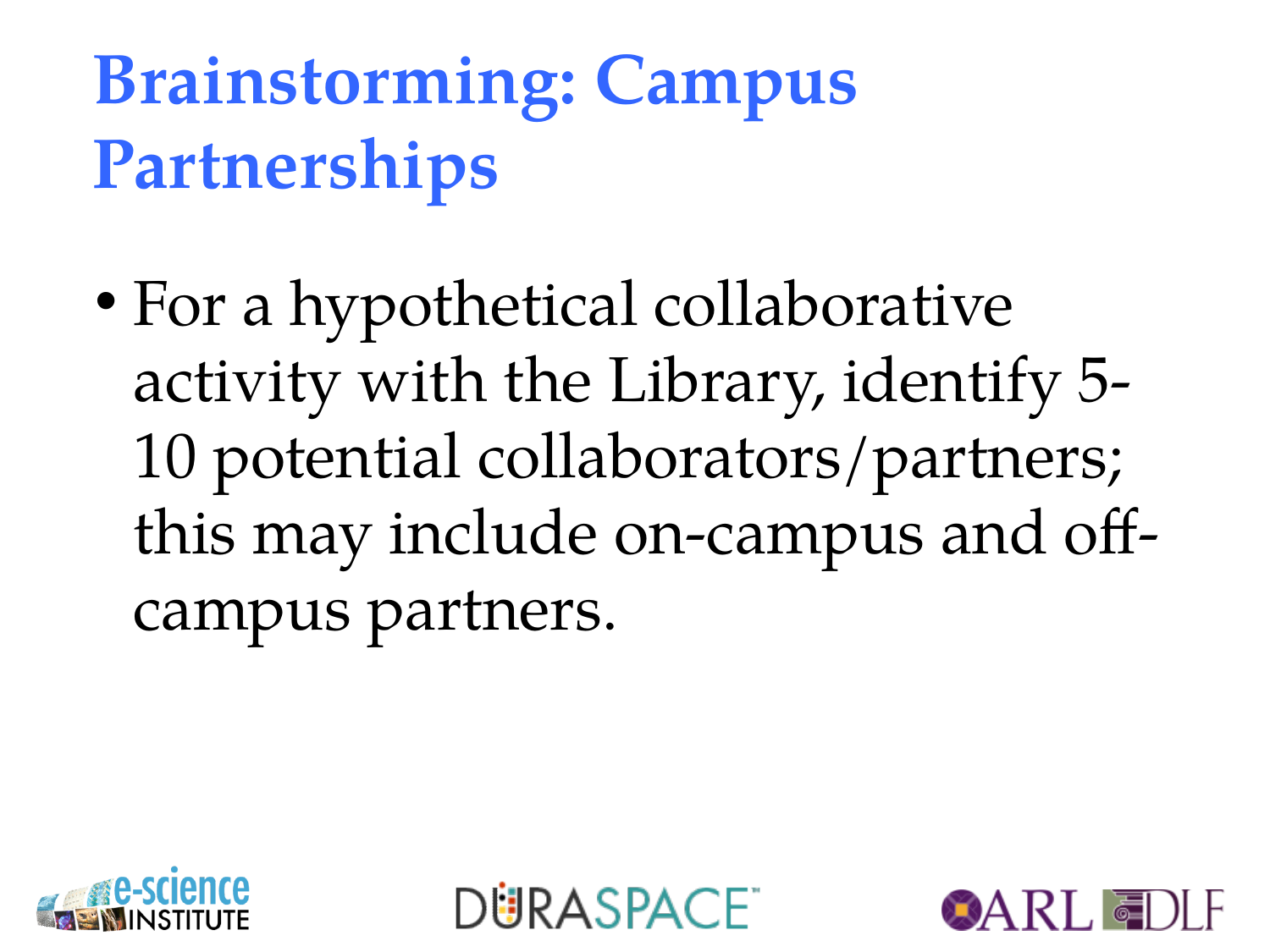

# Brainstorming: Campus Partnerships
For a hypothetical collaborative activity with the Library, identify 5-10 potential collaborators/partners; this may include on-campus and off-campus partners.